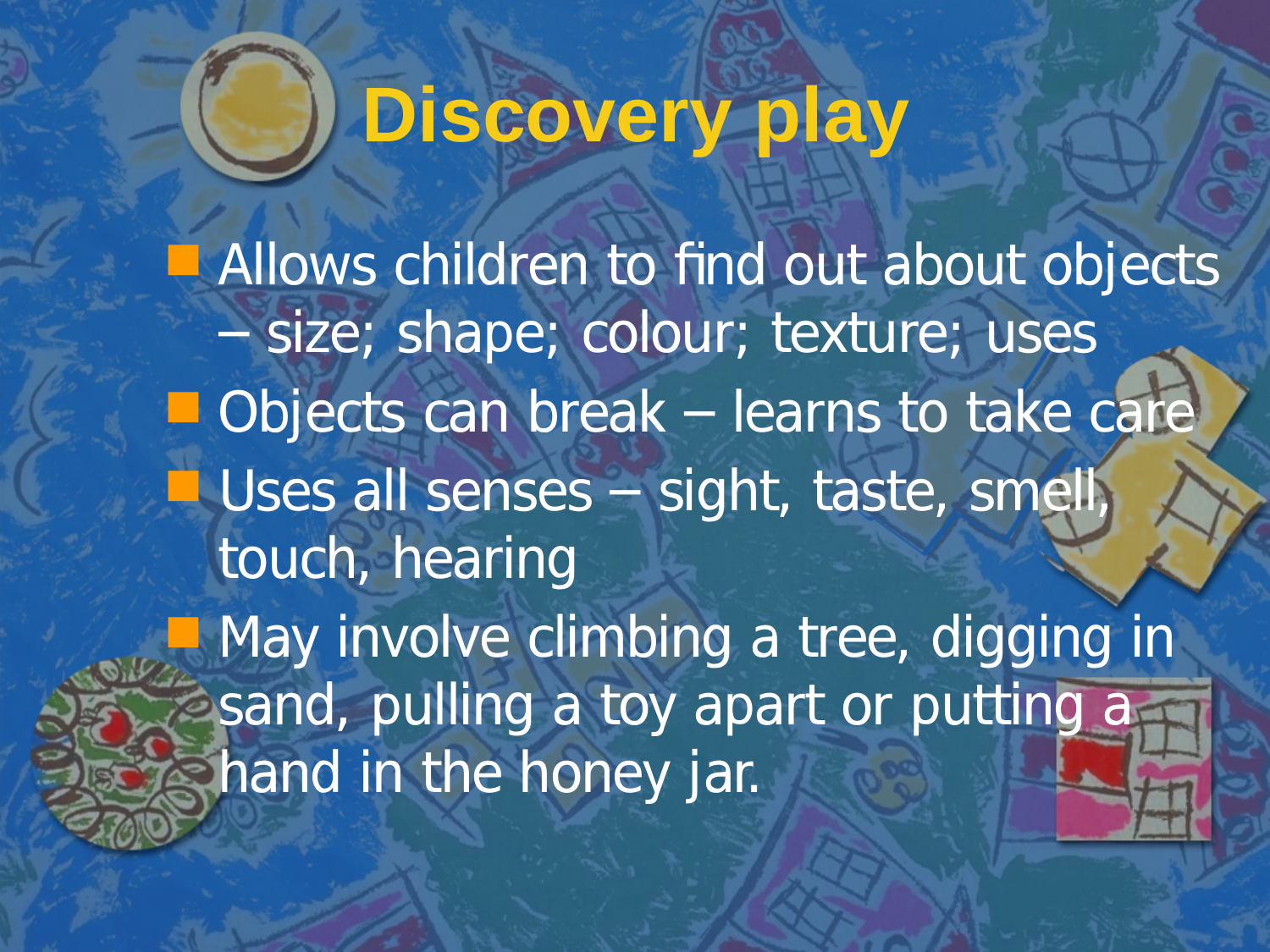

# Discovery play
Allows children to find out about objects – size; shape; colour; texture; uses
Objects can break – learns to take care
Uses all senses – sight, taste, smell, touch, hearing
May involve climbing a tree, digging in sand, pulling a toy apart or putting a hand in the honey jar.